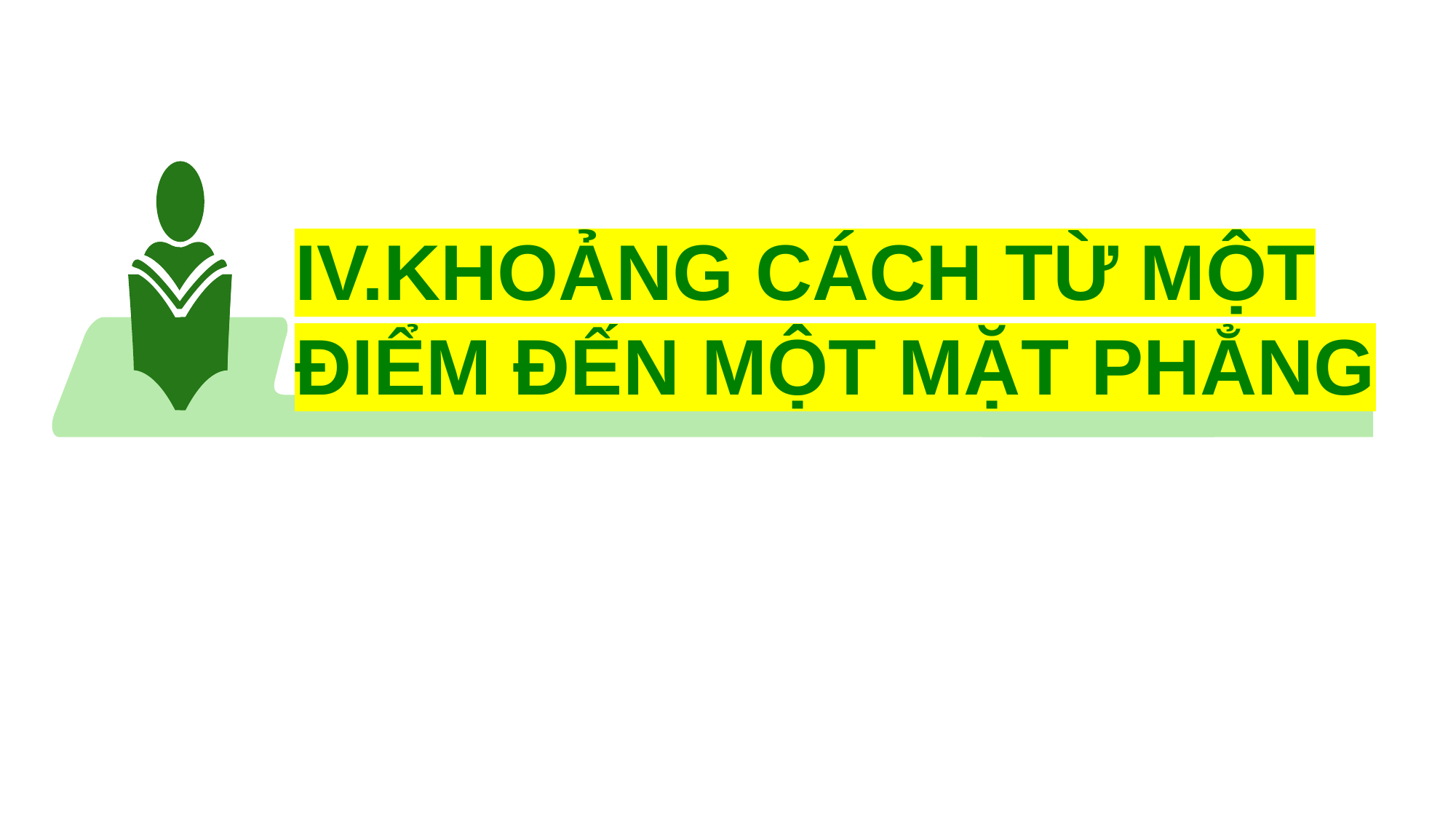

IV.KHOẢNG CÁCH TỪ MỘT ĐIỂM ĐẾN MỘT MẶT PHẲNG